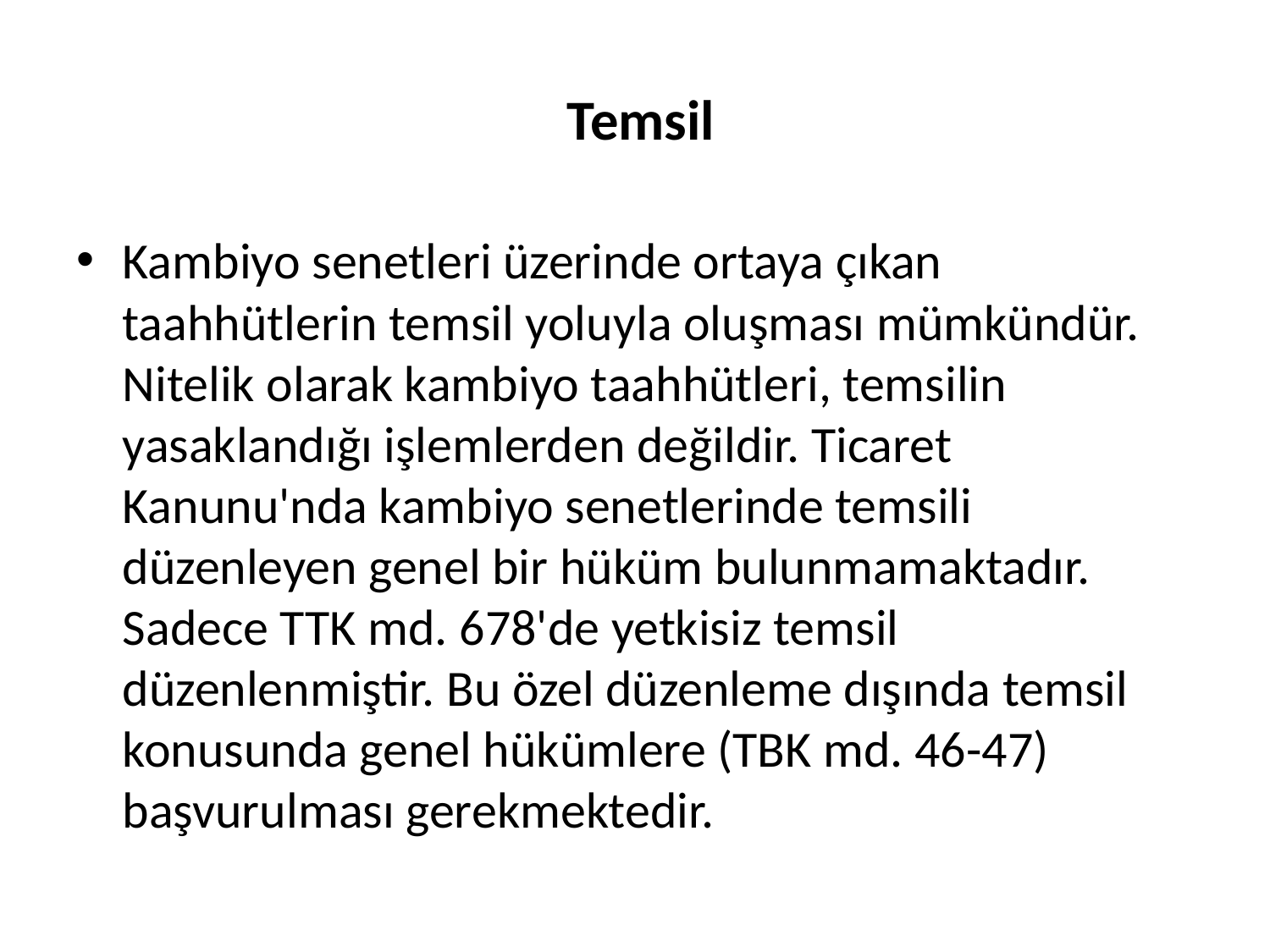

# Temsil
Kambiyo senetleri üzerinde ortaya çıkan taahhütlerin temsil yoluyla oluşması mümkündür. Nitelik olarak kambiyo taahhütleri, temsilin yasaklandığı işlemlerden değildir. Ticaret Kanunu'nda kambiyo senetlerinde temsili düzenleyen genel bir hüküm bulunmamaktadır. Sadece TTK md. 678'de yetkisiz temsil düzenlenmiştir. Bu özel düzenleme dışında temsil konusunda genel hükümlere (TBK md. 46-47) başvurulması gerekmektedir.